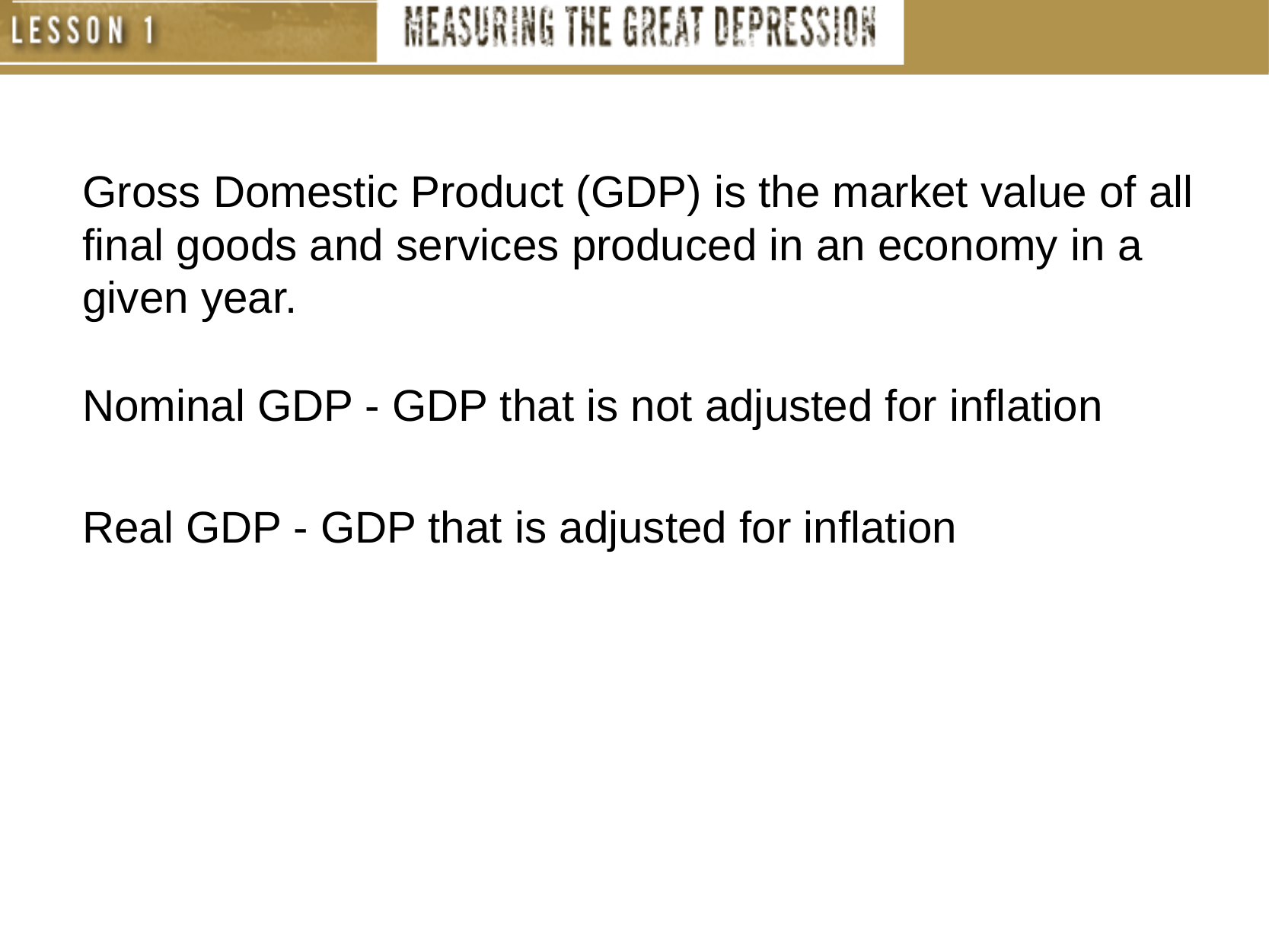

Gross Domestic Product (GDP) is the market value of all final goods and services produced in an economy in a given year.
Nominal GDP - GDP that is not adjusted for inflation
Real GDP - GDP that is adjusted for inflation